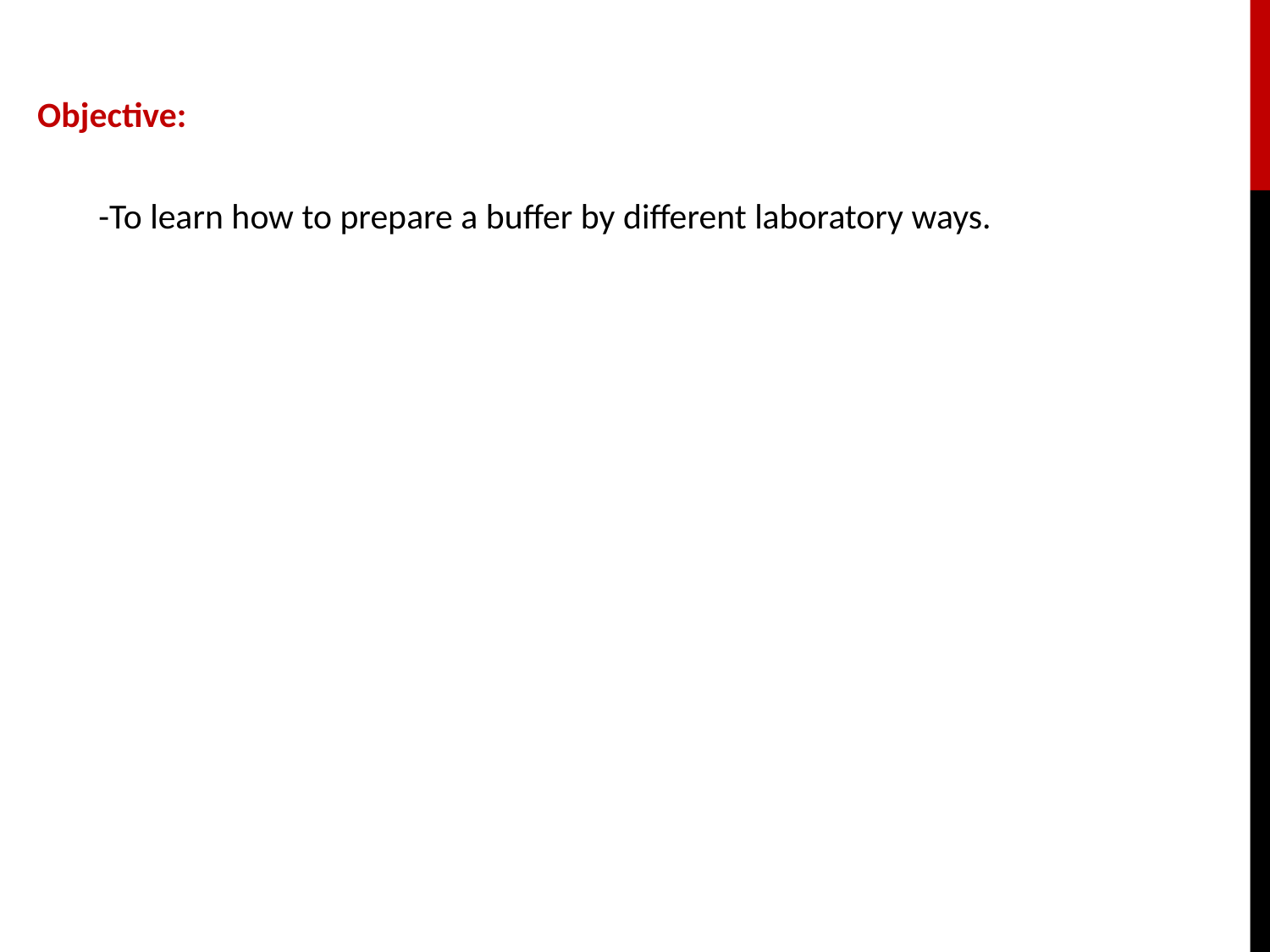

Objective:

-To learn how to prepare a buffer by different laboratory ways.